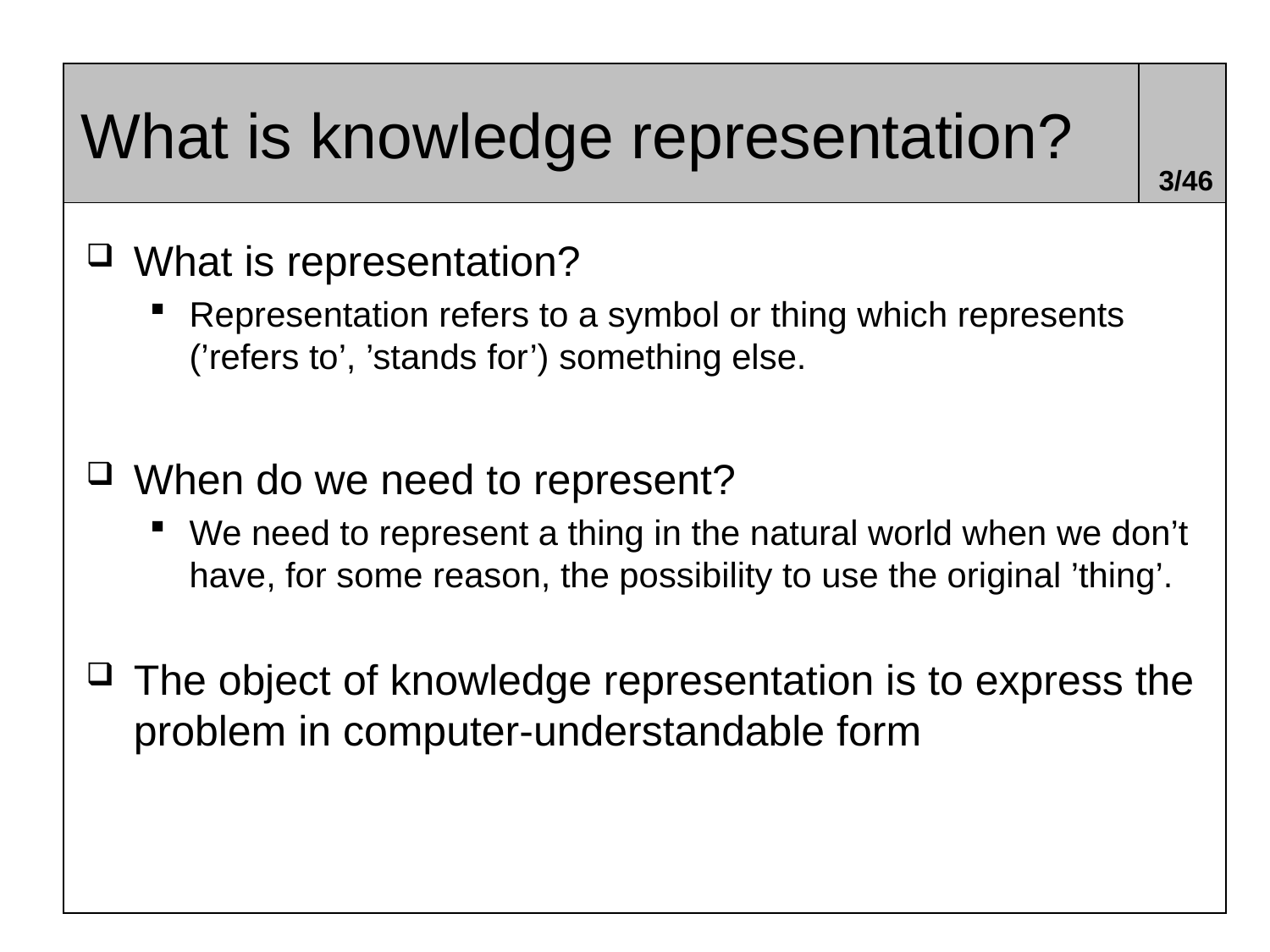

# What is knowledge representation?
3/46
What is representation?
Representation refers to a symbol or thing which represents (’refers to’, ’stands for’) something else.

When do we need to represent?
We need to represent a thing in the natural world when we don’t have, for some reason, the possibility to use the original ’thing’.

The object of knowledge representation is to express the problem in computer-understandable form